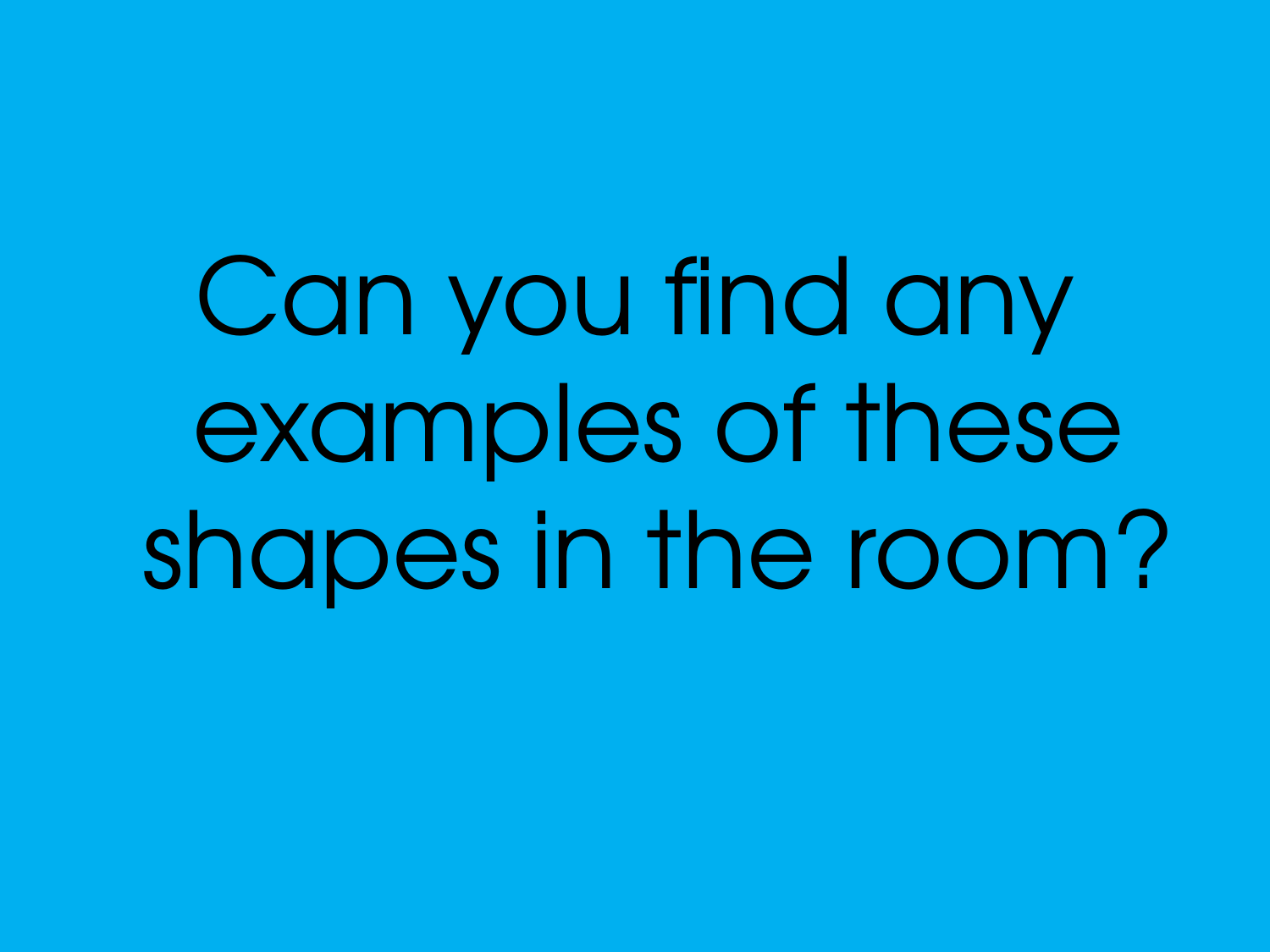

Can you find any examples of these shapes in the room?